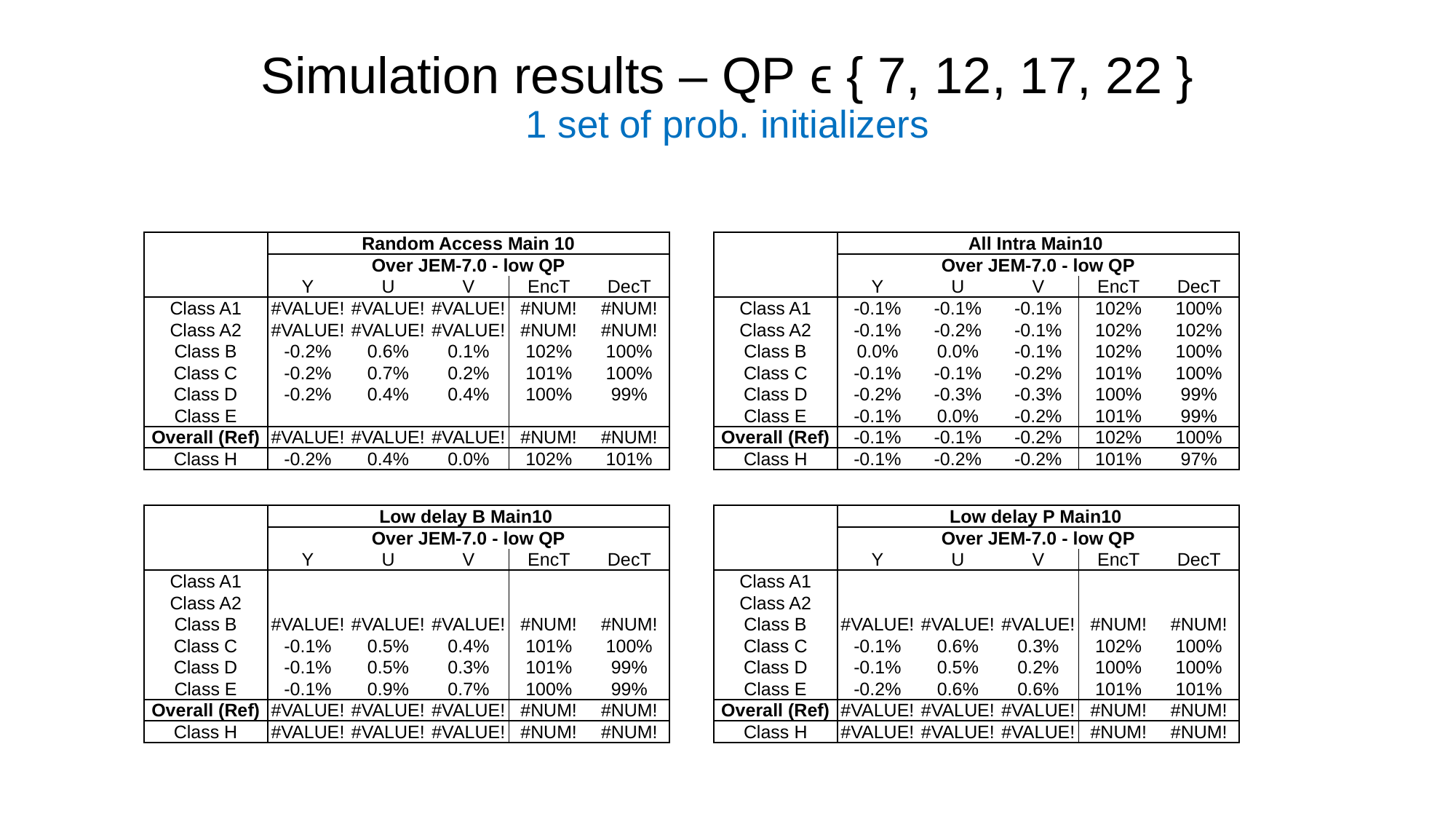

Simulation results – QP ϵ { 7, 12, 17, 22 }
1 set of prob. initializers
|  | Random Access Main 10 |  |  |  |  |
| --- | --- | --- | --- | --- | --- |
|  | Over JEM-7.0 - low QP |  |  |  |  |
|  | Y | U | V | EncT | DecT |
| Class A1 | #VALUE! | #VALUE! | #VALUE! | #NUM! | #NUM! |
| Class A2 | #VALUE! | #VALUE! | #VALUE! | #NUM! | #NUM! |
| Class B | -0.2% | 0.6% | 0.1% | 102% | 100% |
| Class C | -0.2% | 0.7% | 0.2% | 101% | 100% |
| Class D | -0.2% | 0.4% | 0.4% | 100% | 99% |
| Class E |  |  |  |  |  |
| Overall (Ref) | #VALUE! | #VALUE! | #VALUE! | #NUM! | #NUM! |
| Class H | -0.2% | 0.4% | 0.0% | 102% | 101% |
|  | All Intra Main10 |  |  |  |  |
| --- | --- | --- | --- | --- | --- |
|  | Over JEM-7.0 - low QP |  |  |  |  |
|  | Y | U | V | EncT | DecT |
| Class A1 | -0.1% | -0.1% | -0.1% | 102% | 100% |
| Class A2 | -0.1% | -0.2% | -0.1% | 102% | 102% |
| Class B | 0.0% | 0.0% | -0.1% | 102% | 100% |
| Class C | -0.1% | -0.1% | -0.2% | 101% | 100% |
| Class D | -0.2% | -0.3% | -0.3% | 100% | 99% |
| Class E | -0.1% | 0.0% | -0.2% | 101% | 99% |
| Overall (Ref) | -0.1% | -0.1% | -0.2% | 102% | 100% |
| Class H | -0.1% | -0.2% | -0.2% | 101% | 97% |
|  | Low delay B Main10 |  |  |  |  |
| --- | --- | --- | --- | --- | --- |
|  | Over JEM-7.0 - low QP |  |  |  |  |
|  | Y | U | V | EncT | DecT |
| Class A1 |  |  |  |  |  |
| Class A2 |  |  |  |  |  |
| Class B | #VALUE! | #VALUE! | #VALUE! | #NUM! | #NUM! |
| Class C | -0.1% | 0.5% | 0.4% | 101% | 100% |
| Class D | -0.1% | 0.5% | 0.3% | 101% | 99% |
| Class E | -0.1% | 0.9% | 0.7% | 100% | 99% |
| Overall (Ref) | #VALUE! | #VALUE! | #VALUE! | #NUM! | #NUM! |
| Class H | #VALUE! | #VALUE! | #VALUE! | #NUM! | #NUM! |
|  | Low delay P Main10 |  |  |  |  |
| --- | --- | --- | --- | --- | --- |
|  | Over JEM-7.0 - low QP |  |  |  |  |
|  | Y | U | V | EncT | DecT |
| Class A1 |  |  |  |  |  |
| Class A2 |  |  |  |  |  |
| Class B | #VALUE! | #VALUE! | #VALUE! | #NUM! | #NUM! |
| Class C | -0.1% | 0.6% | 0.3% | 102% | 100% |
| Class D | -0.1% | 0.5% | 0.2% | 100% | 100% |
| Class E | -0.2% | 0.6% | 0.6% | 101% | 101% |
| Overall (Ref) | #VALUE! | #VALUE! | #VALUE! | #NUM! | #NUM! |
| Class H | #VALUE! | #VALUE! | #VALUE! | #NUM! | #NUM! |